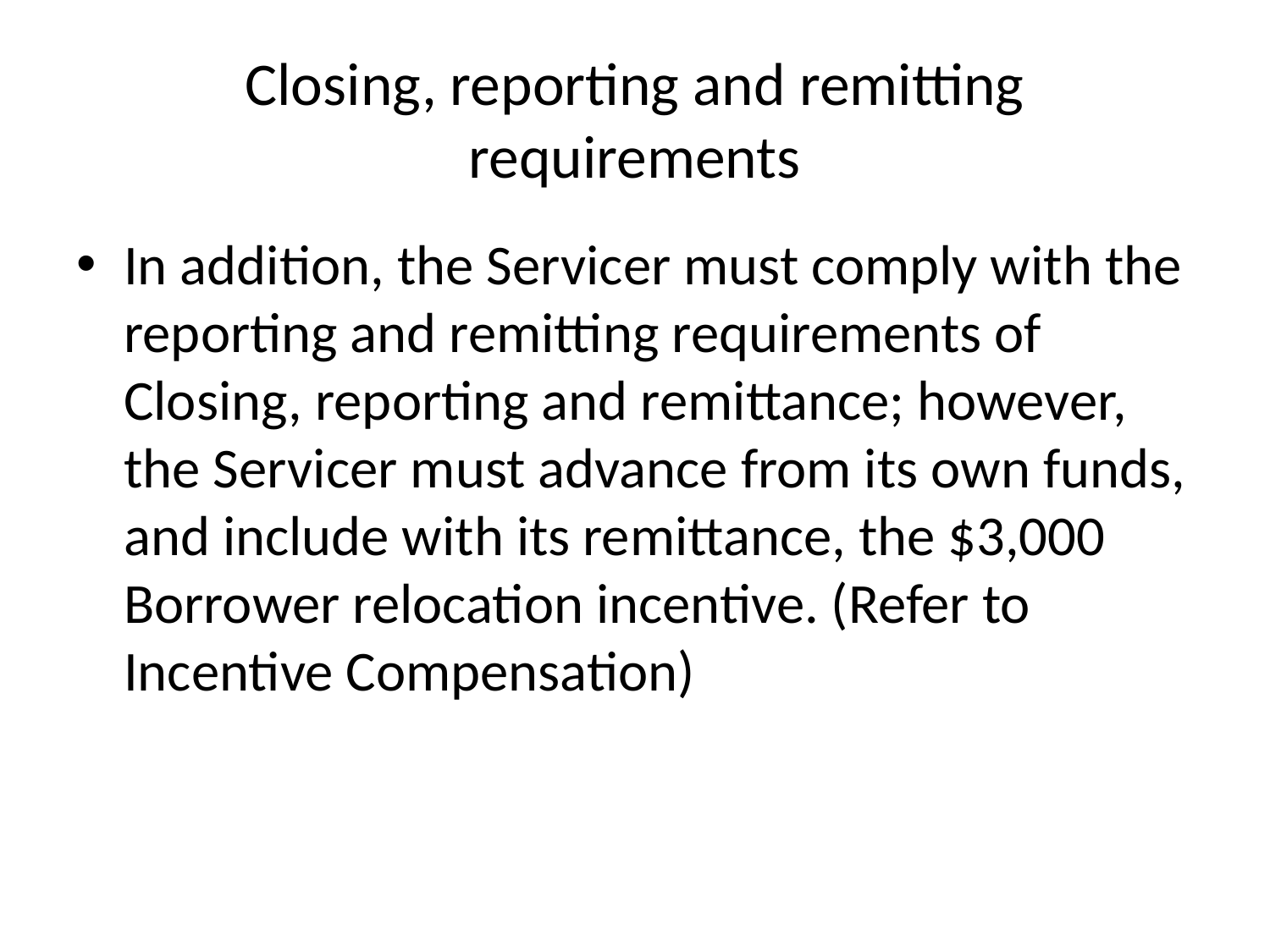

# Closing, reporting and remitting requirements
In addition, the Servicer must comply with the reporting and remitting requirements of Closing, reporting and remittance; however, the Servicer must advance from its own funds, and include with its remittance, the $3,000 Borrower relocation incentive. (Refer to Incentive Compensation)